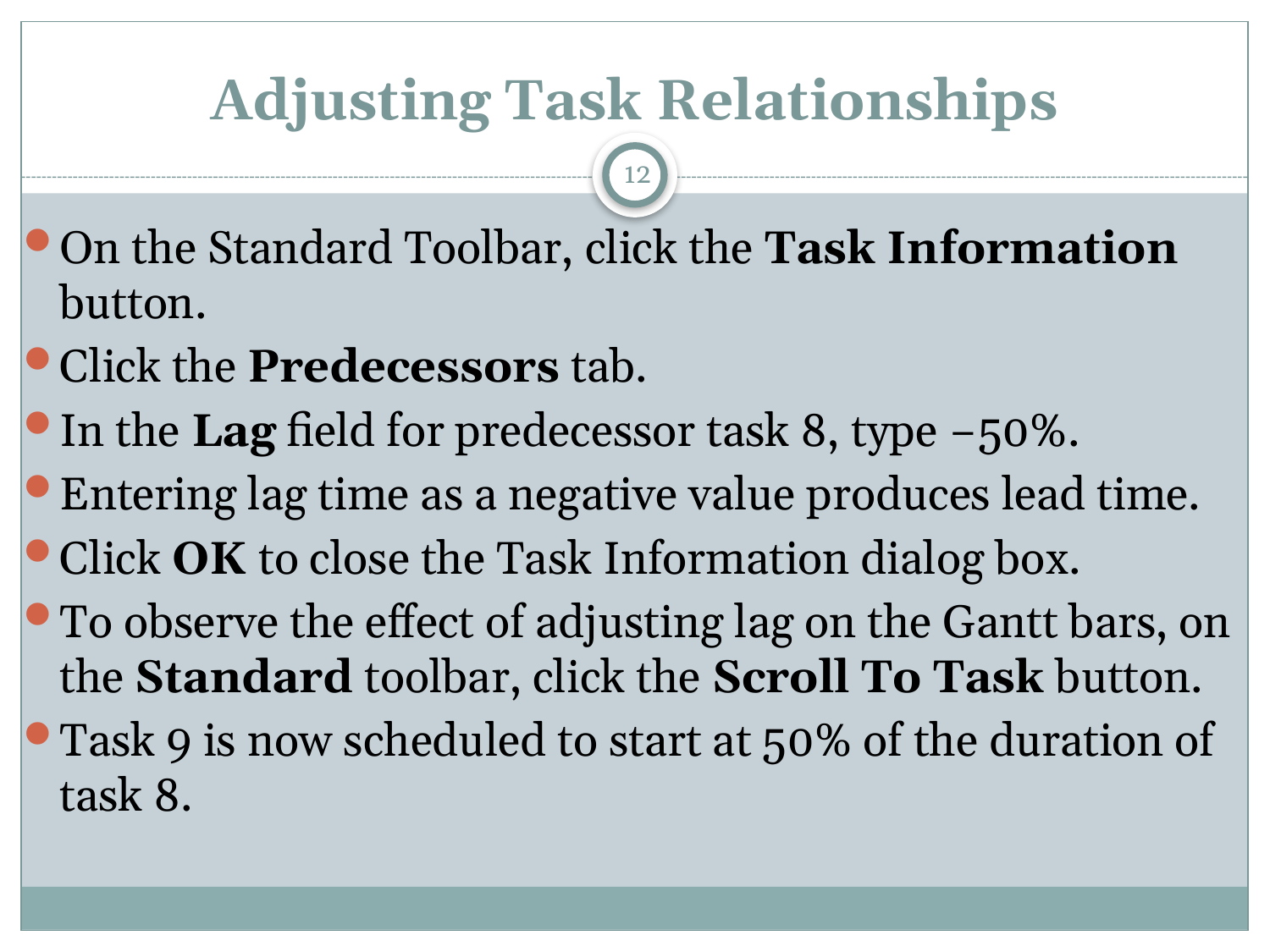

# Adjusting Task Relationships
12
On the Standard Toolbar, click the Task Information button.
Click the Predecessors tab.
In the Lag field for predecessor task 8, type −50%.
Entering lag time as a negative value produces lead time.
Click OK to close the Task Information dialog box.
To observe the effect of adjusting lag on the Gantt bars, on the Standard toolbar, click the Scroll To Task button.
Task 9 is now scheduled to start at 50% of the duration of task 8.